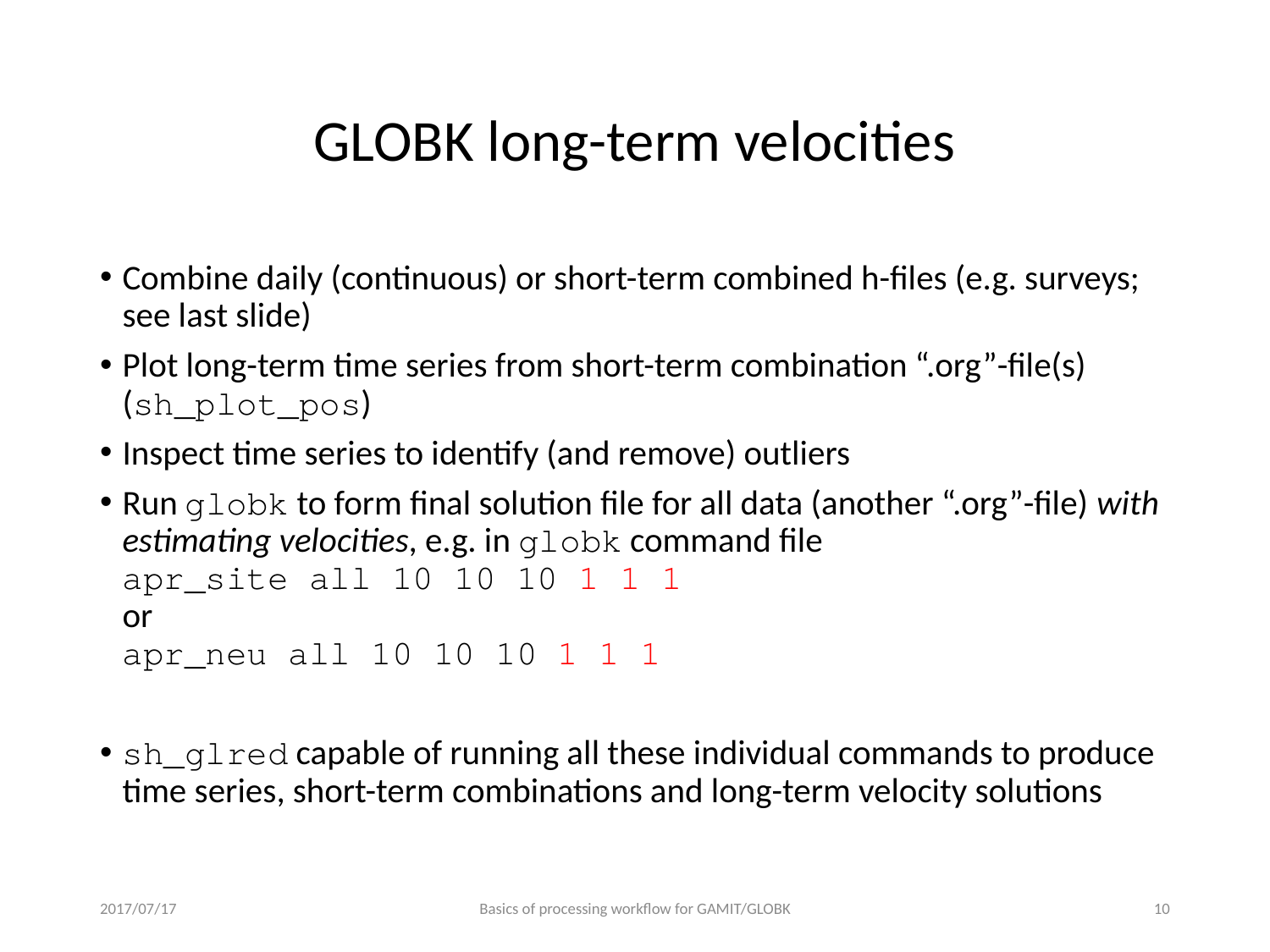

# GLOBK long-term velocities
Combine daily (continuous) or short-term combined h-files (e.g. surveys; see last slide)
Plot long-term time series from short-term combination “.org”-file(s) (sh_plot_pos)
Inspect time series to identify (and remove) outliers
Run globk to form final solution file for all data (another “.org”-file) with estimating velocities, e.g. in globk command file
apr_site all 10 10 10 1 1 1
or
apr_neu all 10 10 10 1 1 1

sh_glred capable of running all these individual commands to produce time series, short-term combinations and long-term velocity solutions
2017/07/17
Basics of processing workflow for GAMIT/GLOBK
10